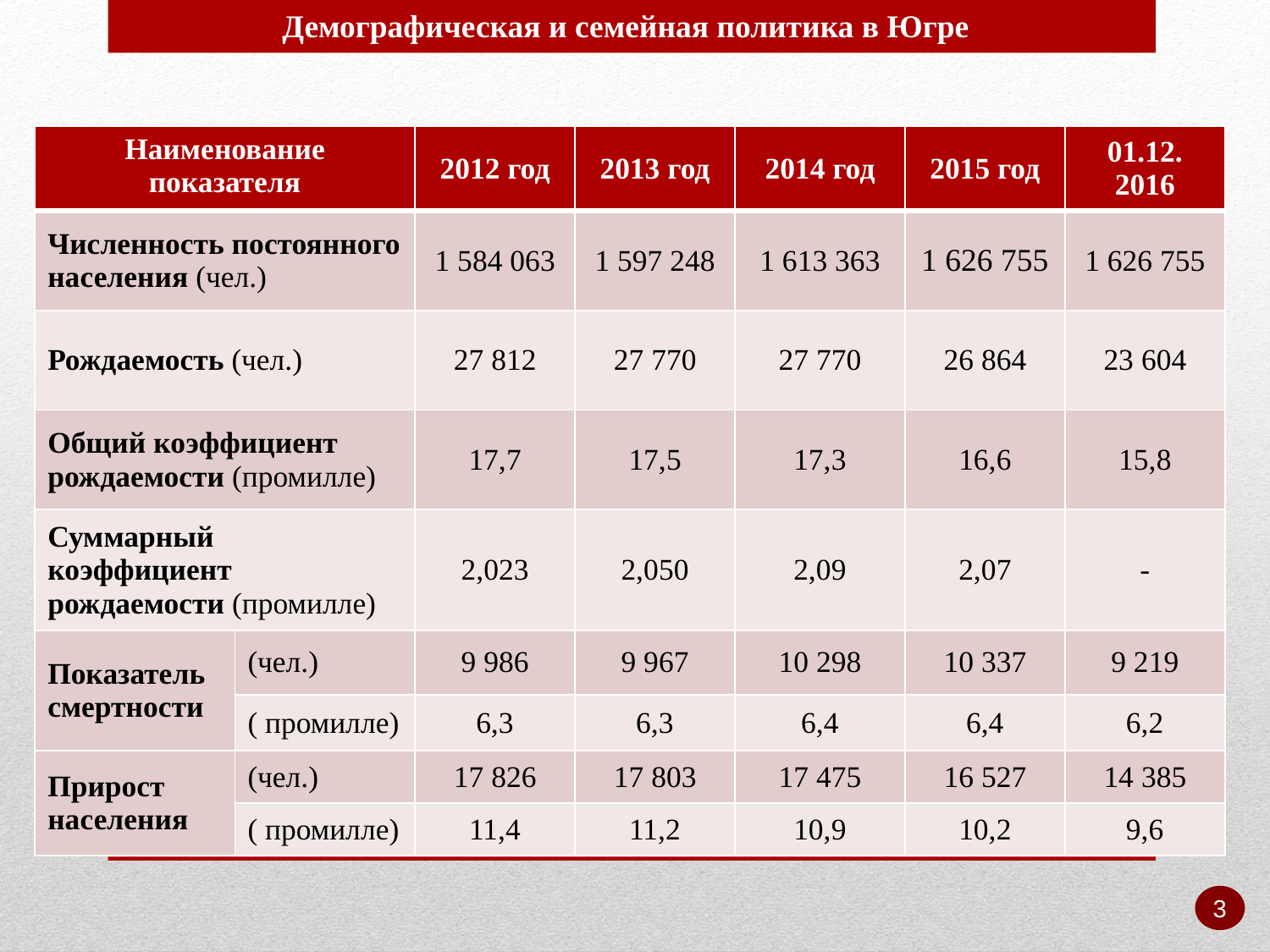

Демографическая и семейная политика в Югре
| Наименование показателя |  | 2012 год | 2013 год | 2014 год | 2015 год | 01.12. 2016 |
| --- | --- | --- | --- | --- | --- | --- |
| Численность постоянного населения (чел.) |  | 1 584 063 | 1 597 248 | 1 613 363 | 1 626 755 | 1 626 755 |
| Рождаемость (чел.) |  | 27 812 | 27 770 | 27 770 | 26 864 | 23 604 |
| Общий коэффициент рождаемости (промилле) |  | 17,7 | 17,5 | 17,3 | 16,6 | 15,8 |
| Суммарный коэффициент рождаемости (промилле) |  | 2,023 | 2,050 | 2,09 | 2,07 | - |
| Показатель смертности | (чел.) | 9 986 | 9 967 | 10 298 | 10 337 | 9 219 |
|  | ( промилле) | 6,3 | 6,3 | 6,4 | 6,4 | 6,2 |
| Прирост населения | (чел.) | 17 826 | 17 803 | 17 475 | 16 527 | 14 385 |
|  | ( промилле) | 11,4 | 11,2 | 10,9 | 10,2 | 9,6 |
3